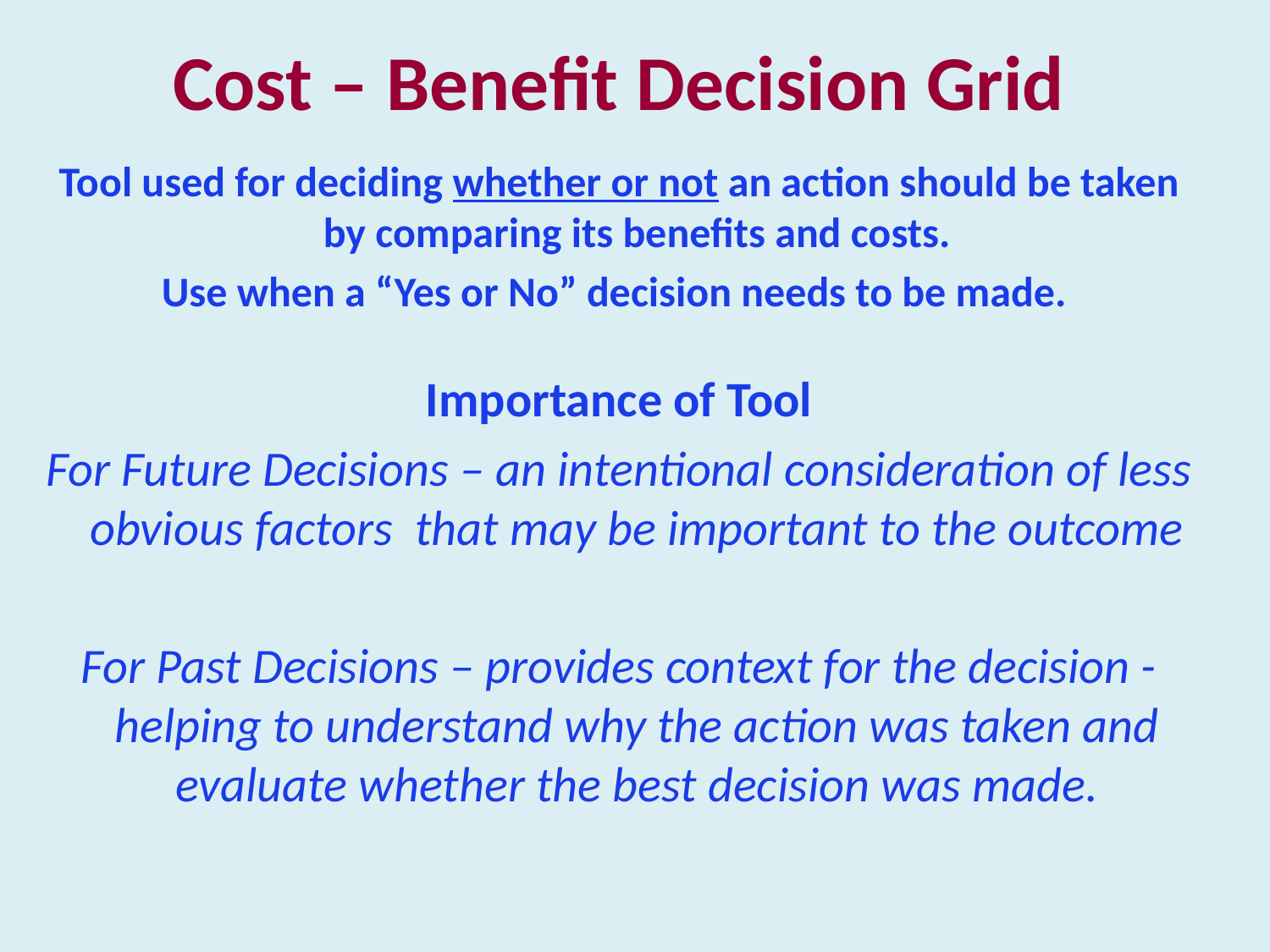

# Cost – Benefit Decision Grid
Tool used for deciding whether or not an action should be taken by comparing its benefits and costs.
Use when a “Yes or No” decision needs to be made.

Importance of Tool
For Future Decisions – an intentional consideration of less obvious factors  that may be important to the outcome

For Past Decisions – provides context for the decision - helping to understand why the action was taken and evaluate whether the best decision was made.